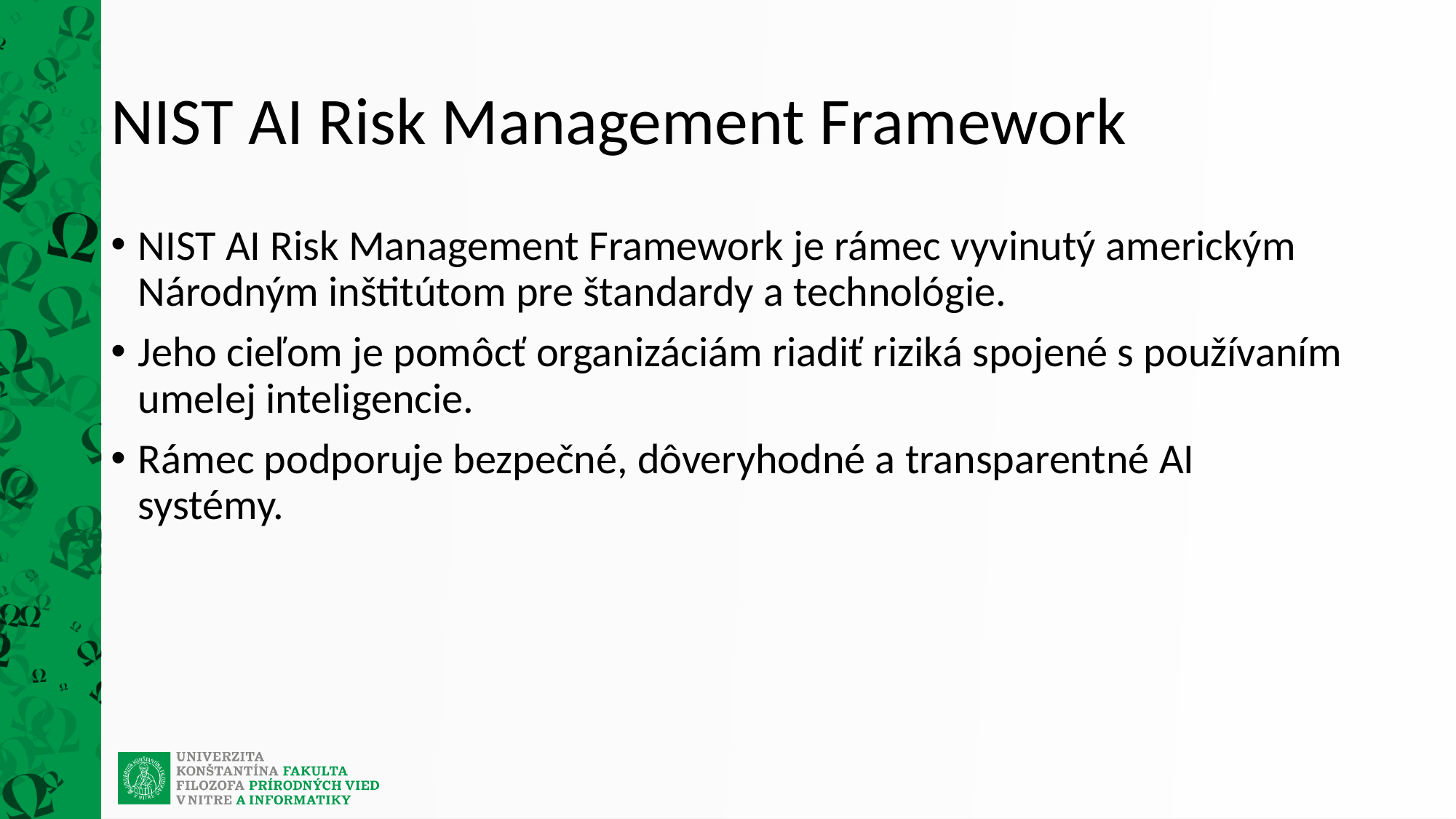

# NIST AI Risk Management Framework
NIST AI Risk Management Framework je rámec vyvinutý americkým Národným inštitútom pre štandardy a technológie.
Jeho cieľom je pomôcť organizáciám riadiť riziká spojené s používaním umelej inteligencie.
Rámec podporuje bezpečné, dôveryhodné a transparentné AI systémy.